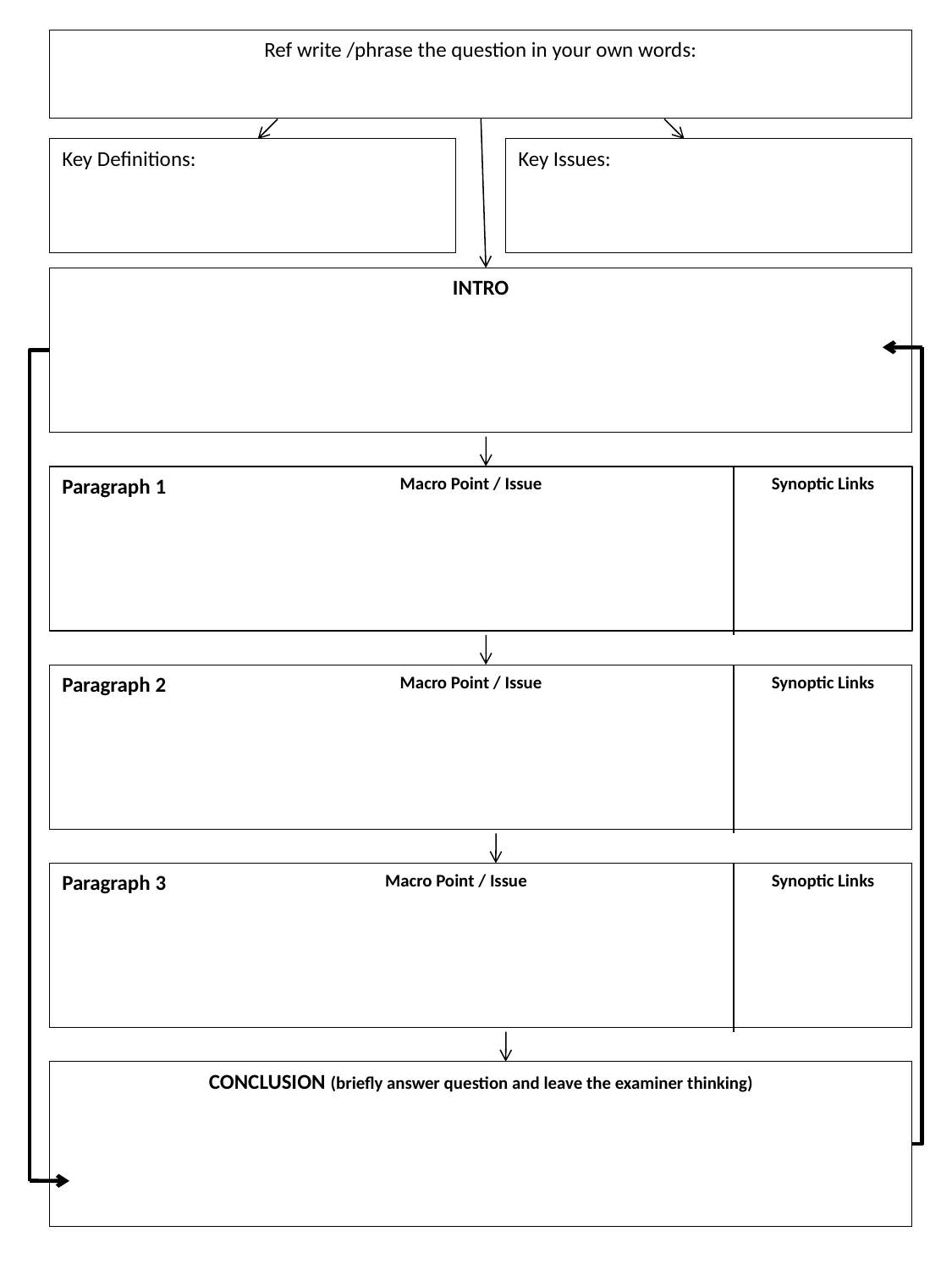

Ref write /phrase the question in your own words:

Key Definitions:

Key Issues:

INTRO

Paragraph 1

Macro Point / Issue
Synoptic Links
Paragraph 2

Macro Point / Issue
Synoptic Links
Paragraph 3

Macro Point / Issue
Synoptic Links
CONCLUSION (briefly answer question and leave the examiner thinking)